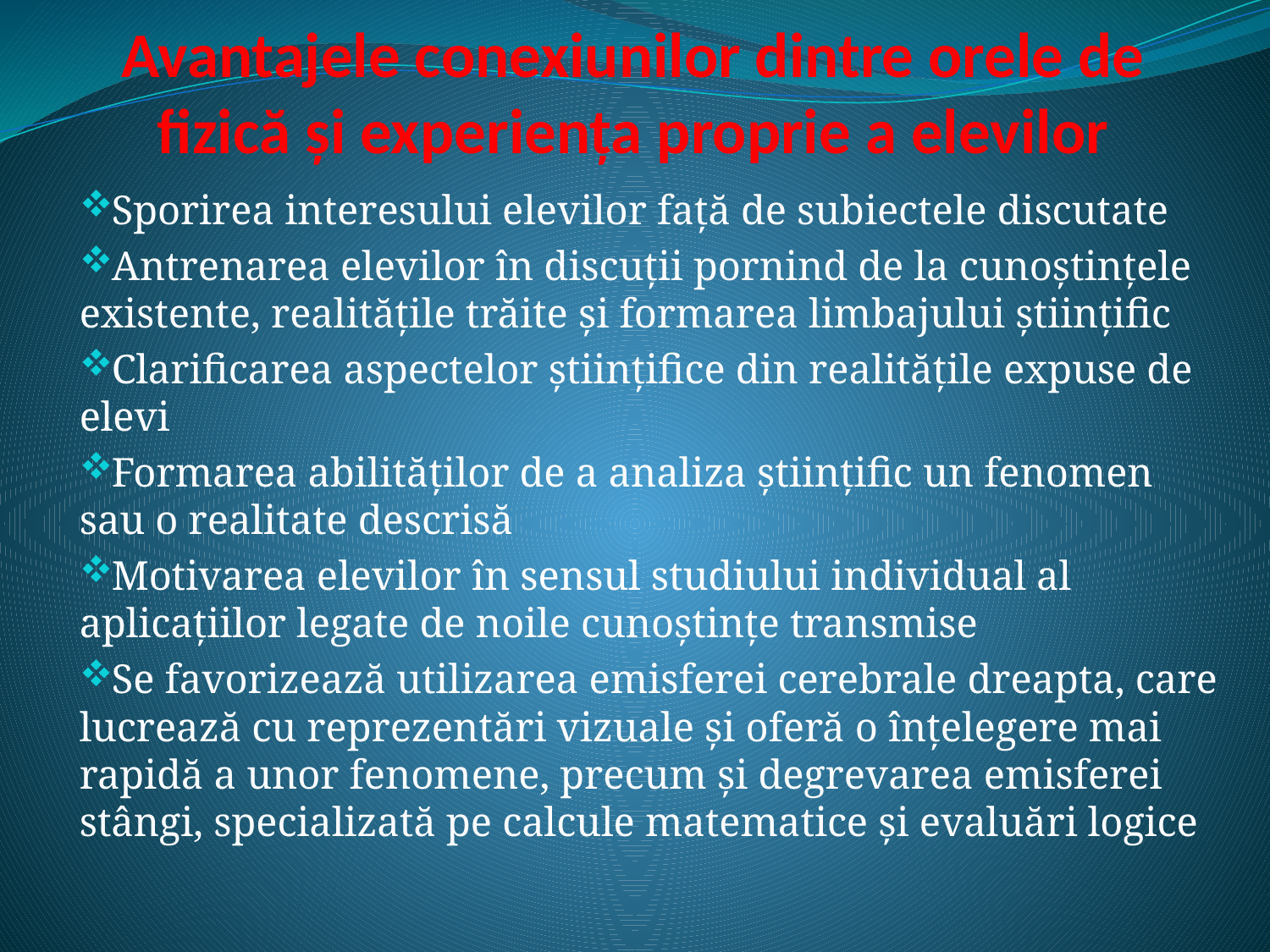

# Avantajele conexiunilor dintre orele de fizică și experiența proprie a elevilor
Sporirea interesului elevilor față de subiectele discutate
Antrenarea elevilor în discuții pornind de la cunoștințele existente, realitățile trăite și formarea limbajului științific
Clarificarea aspectelor științifice din realitățile expuse de elevi
Formarea abilităților de a analiza științific un fenomen sau o realitate descrisă
Motivarea elevilor în sensul studiului individual al aplicațiilor legate de noile cunoștințe transmise
Se favorizează utilizarea emisferei cerebrale dreapta, care lucrează cu reprezentări vizuale și oferă o înțelegere mai rapidă a unor fenomene, precum și degrevarea emisferei stângi, specializată pe calcule matematice și evaluări logice